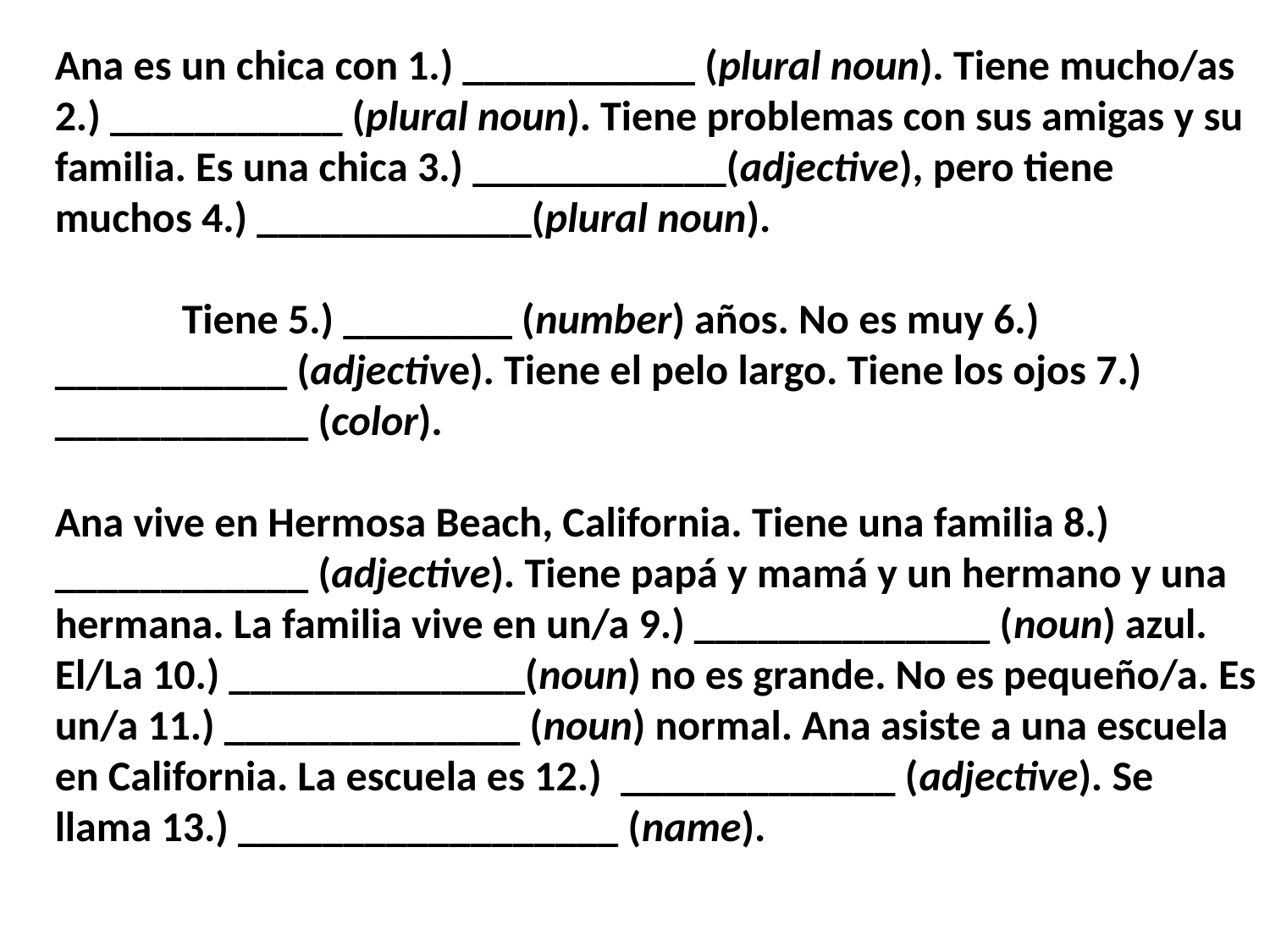

Ana es un chica con 1.) ___________ (plural noun). Tiene mucho/as 2.) ___________ (plural noun). Tiene problemas con sus amigas y su familia. Es una chica 3.) ____________(adjective), pero tiene muchos 4.) _____________(plural noun).

	Tiene 5.) ________ (number) años. No es muy 6.) ___________ (adjective). Tiene el pelo largo. Tiene los ojos 7.) ____________ (color).

Ana vive en Hermosa Beach, California. Tiene una familia 8.) ____________ (adjective). Tiene papá y mamá y un hermano y una hermana. La familia vive en un/a 9.) ______________ (noun) azul. El/La 10.) ______________(noun) no es grande. No es pequeño/a. Es un/a 11.) ______________ (noun) normal. Ana asiste a una escuela en California. La escuela es 12.)  _____________ (adjective). Se llama 13.) __________________ (name).